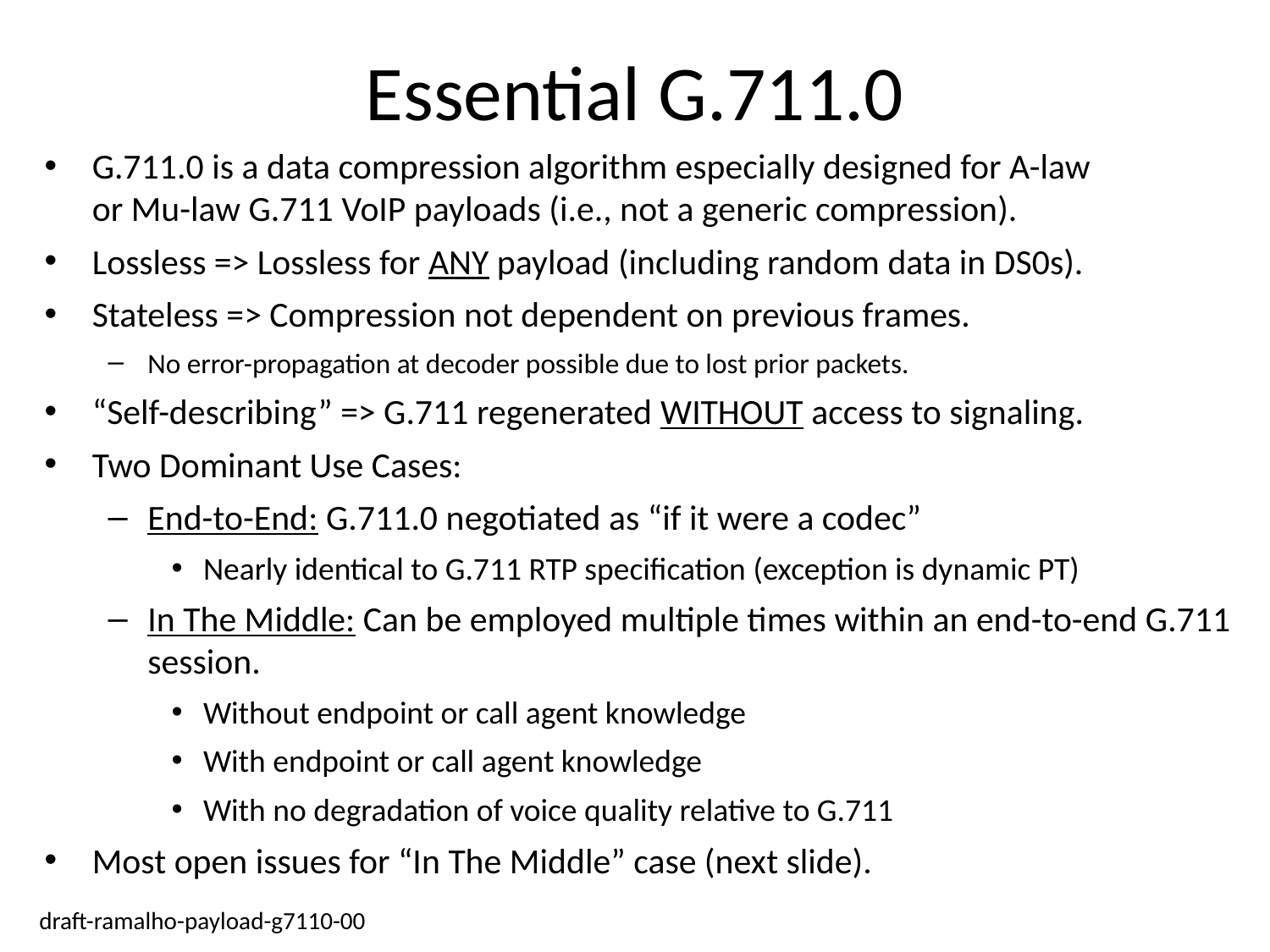

# Essential G.711.0
G.711.0 is a data compression algorithm especially designed for A-law
or Mu-law G.711 VoIP payloads (i.e., not a generic compression).
Lossless => Lossless for ANY payload (including random data in DS0s).
Stateless => Compression not dependent on previous frames.
No error-propagation at decoder possible due to lost prior packets.
“Self-describing” => G.711 regenerated WITHOUT access to signaling.
Two Dominant Use Cases:
End-to-End: G.711.0 negotiated as “if it were a codec”
Nearly identical to G.711 RTP specification (exception is dynamic PT)
In The Middle: Can be employed multiple times within an end-to-end G.711 session.
Without endpoint or call agent knowledge
With endpoint or call agent knowledge
With no degradation of voice quality relative to G.711
Most open issues for “In The Middle” case (next slide).
draft-ramalho-payload-g7110-00